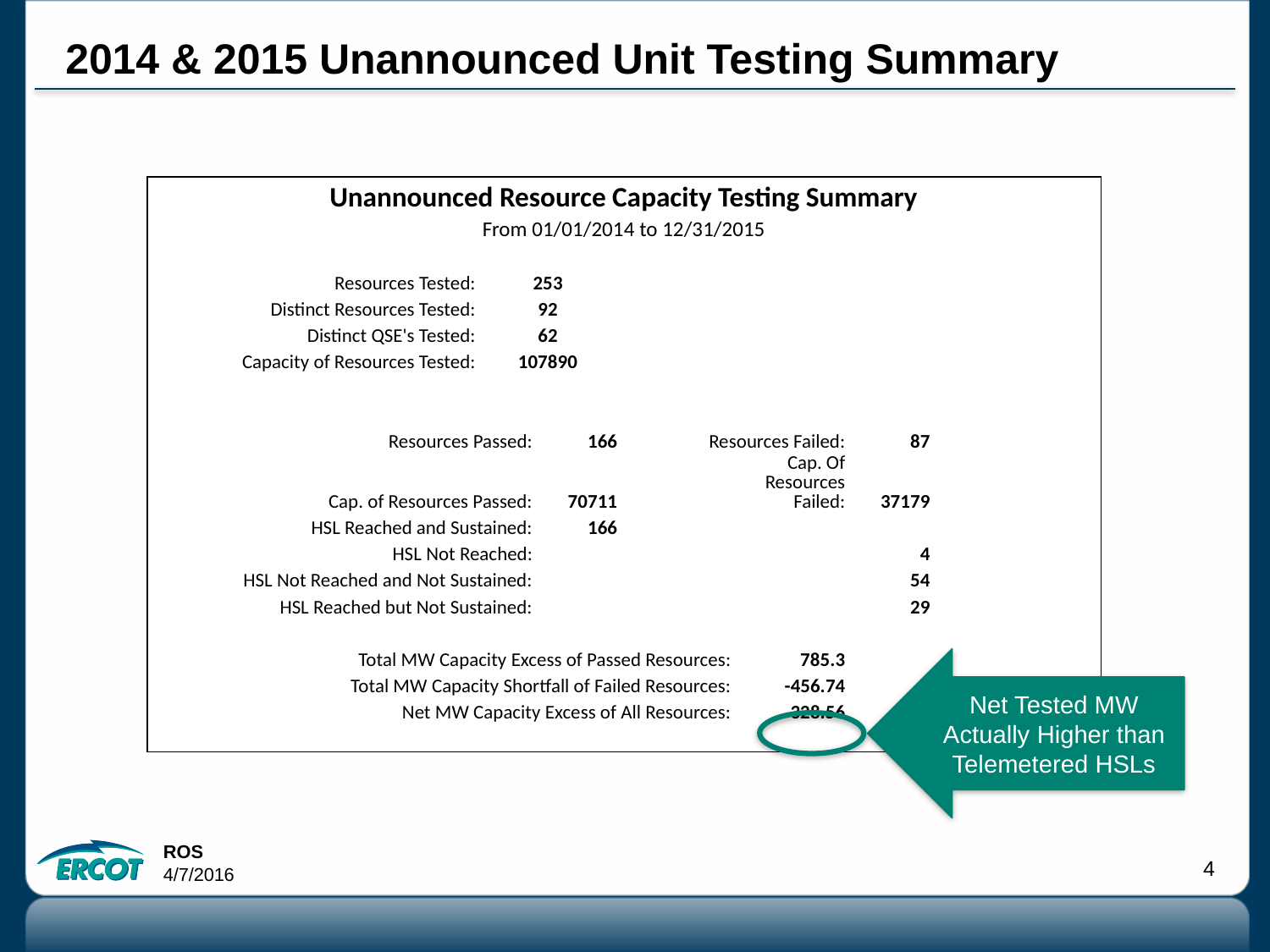

# 2014 & 2015 Unannounced Unit Testing Summary
| Unannounced Resource Capacity Testing Summary |  |  |  |  |  |  |  |
| --- | --- | --- | --- | --- | --- | --- | --- |
| From 01/01/2014 to 12/31/2015 |  |  |  |  |  |  |  |
|  |  |  |  |  |  |  |  |
| Resources Tested: | 253 |  |  |  |  |  |  |
| Distinct Resources Tested: | 92 |  |  |  |  |  |  |
| Distinct QSE's Tested: | 62 |  |  |  |  |  |  |
| Capacity of Resources Tested: | 107890 |  |  |  |  |  |  |
|  |  |  |  |  |  |  |  |
|  |  |  |  |  |  |  |  |
| Resources Passed: |  | 166 | Resources Failed: |  | 87 |  |  |
| Cap. of Resources Passed: |  | 70711 |  | Cap. Of Resources Failed: | 37179 |  |  |
| HSL Reached and Sustained: |  | 166 |  |  |  |  |  |
| HSL Not Reached: |  |  |  |  | 4 |  |  |
| HSL Not Reached and Not Sustained: |  |  |  |  | 54 |  |  |
| HSL Reached but Not Sustained: |  |  |  |  | 29 |  |  |
|  |  |  |  |  |  |  |  |
| Total MW Capacity Excess of Passed Resources: |  |  |  | 785.3 |  |  |  |
| Total MW Capacity Shortfall of Failed Resources: |  |  |  | -456.74 |  |  |  |
| Net MW Capacity Excess of All Resources: |  |  |  | 328.56 |  |  |  |
|  |  |  |  |  |  |  |  |
Net Tested MW Actually Higher than Telemetered HSLs